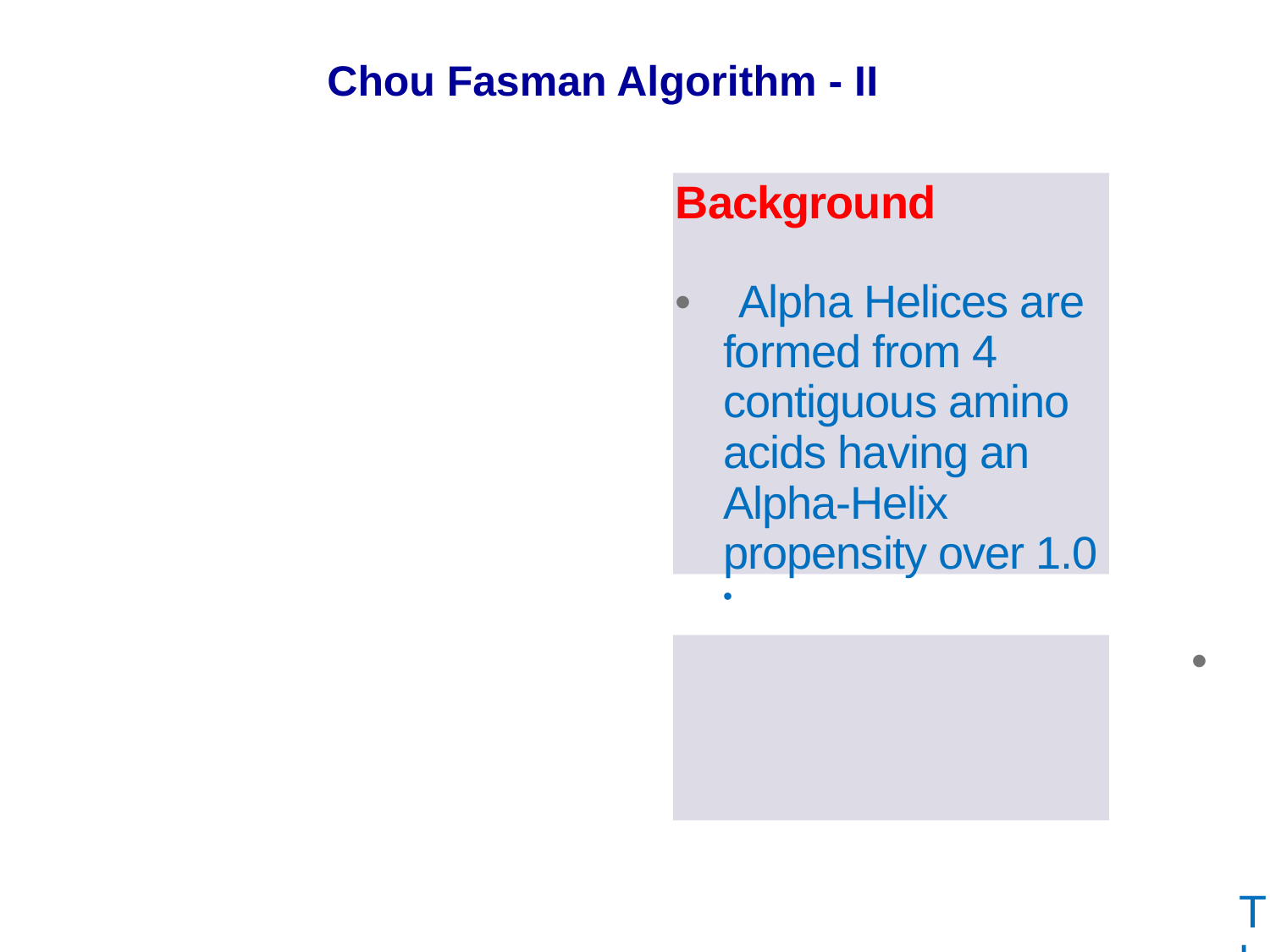

Chou Fasman Algorithm - II
Background
•    Alpha Helices are formed from 4 contiguous amino acids having an Alpha-Helix propensity over 1.0 •
•    The Alpha-Helix stops if this propensity falls below 1.0!